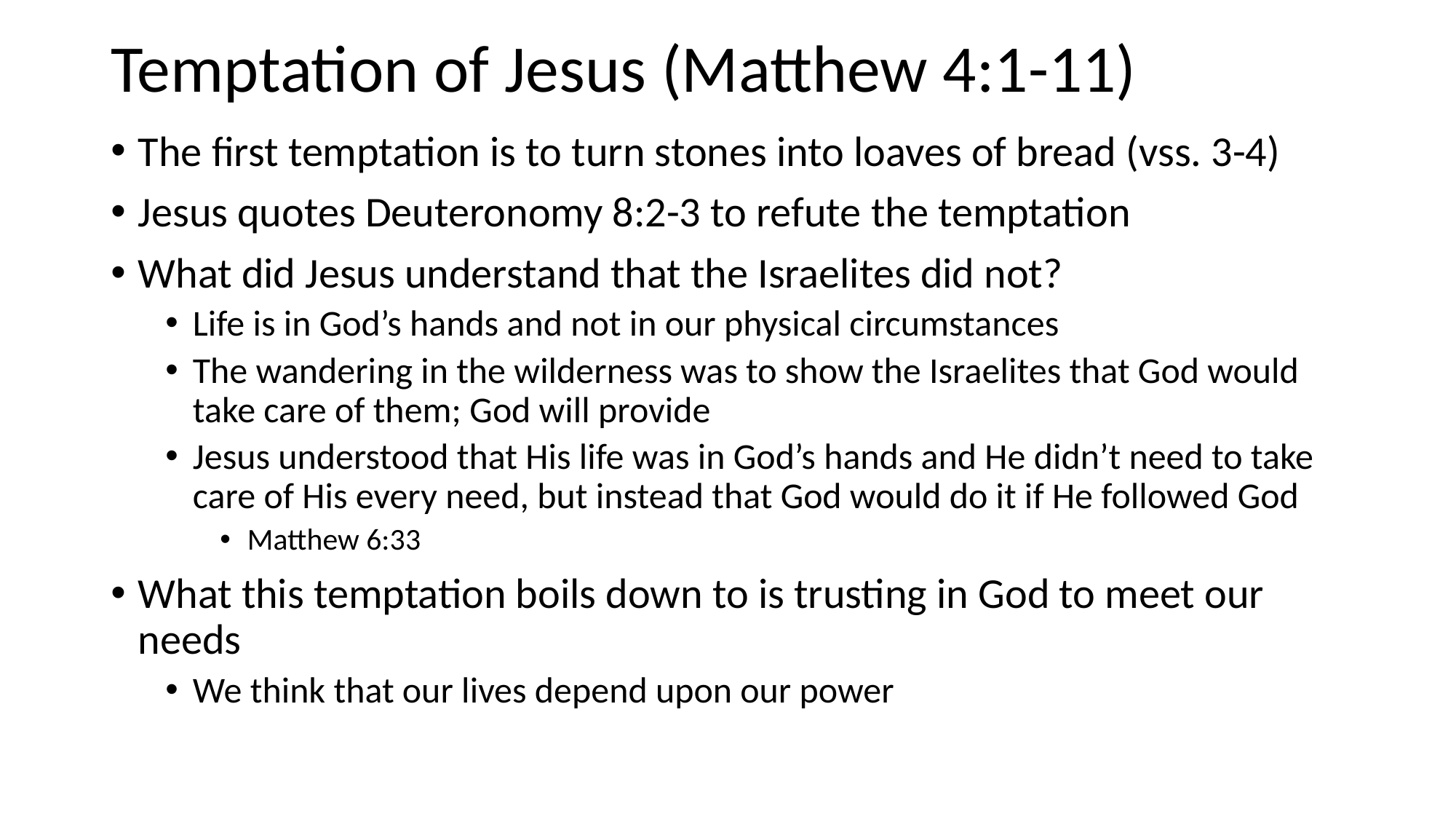

# Temptation of Jesus (Matthew 4:1-11)
The first temptation is to turn stones into loaves of bread (vss. 3-4)
Jesus quotes Deuteronomy 8:2-3 to refute the temptation
What did Jesus understand that the Israelites did not?
Life is in God’s hands and not in our physical circumstances
The wandering in the wilderness was to show the Israelites that God would take care of them; God will provide
Jesus understood that His life was in God’s hands and He didn’t need to take care of His every need, but instead that God would do it if He followed God
Matthew 6:33
What this temptation boils down to is trusting in God to meet our needs
We think that our lives depend upon our power